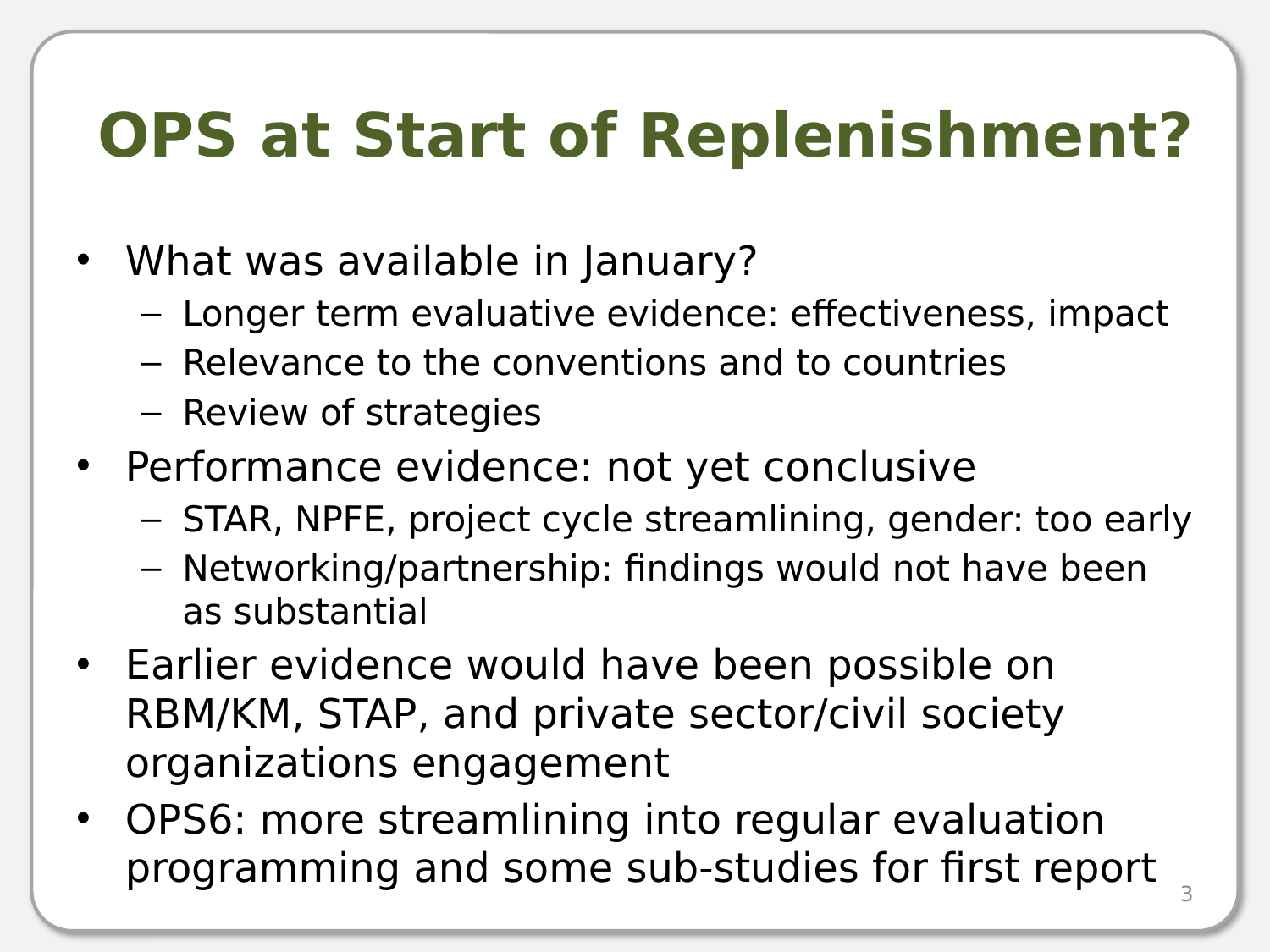

# OPS at Start of Replenishment?
What was available in January?
Longer term evaluative evidence: effectiveness, impact
Relevance to the conventions and to countries
Review of strategies
Performance evidence: not yet conclusive
STAR, NPFE, project cycle streamlining, gender: too early
Networking/partnership: findings would not have been as substantial
Earlier evidence would have been possible on RBM/KM, STAP, and private sector/civil society organizations engagement
OPS6: more streamlining into regular evaluation programming and some sub-studies for first report
3